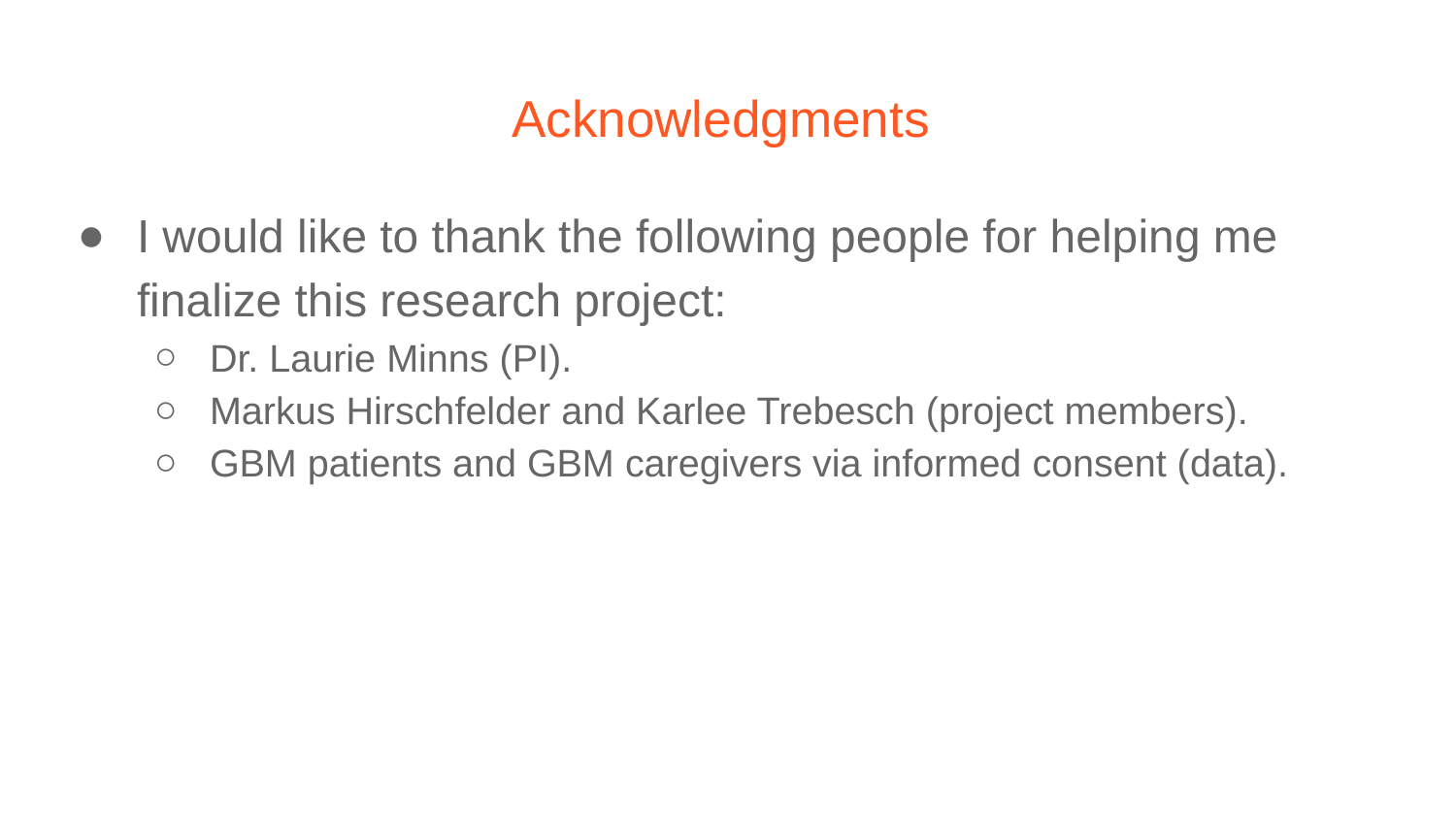

# Acknowledgments
I would like to thank the following people for helping me finalize this research project:
Dr. Laurie Minns (PI).
Markus Hirschfelder and Karlee Trebesch (project members).
GBM patients and GBM caregivers via informed consent (data).